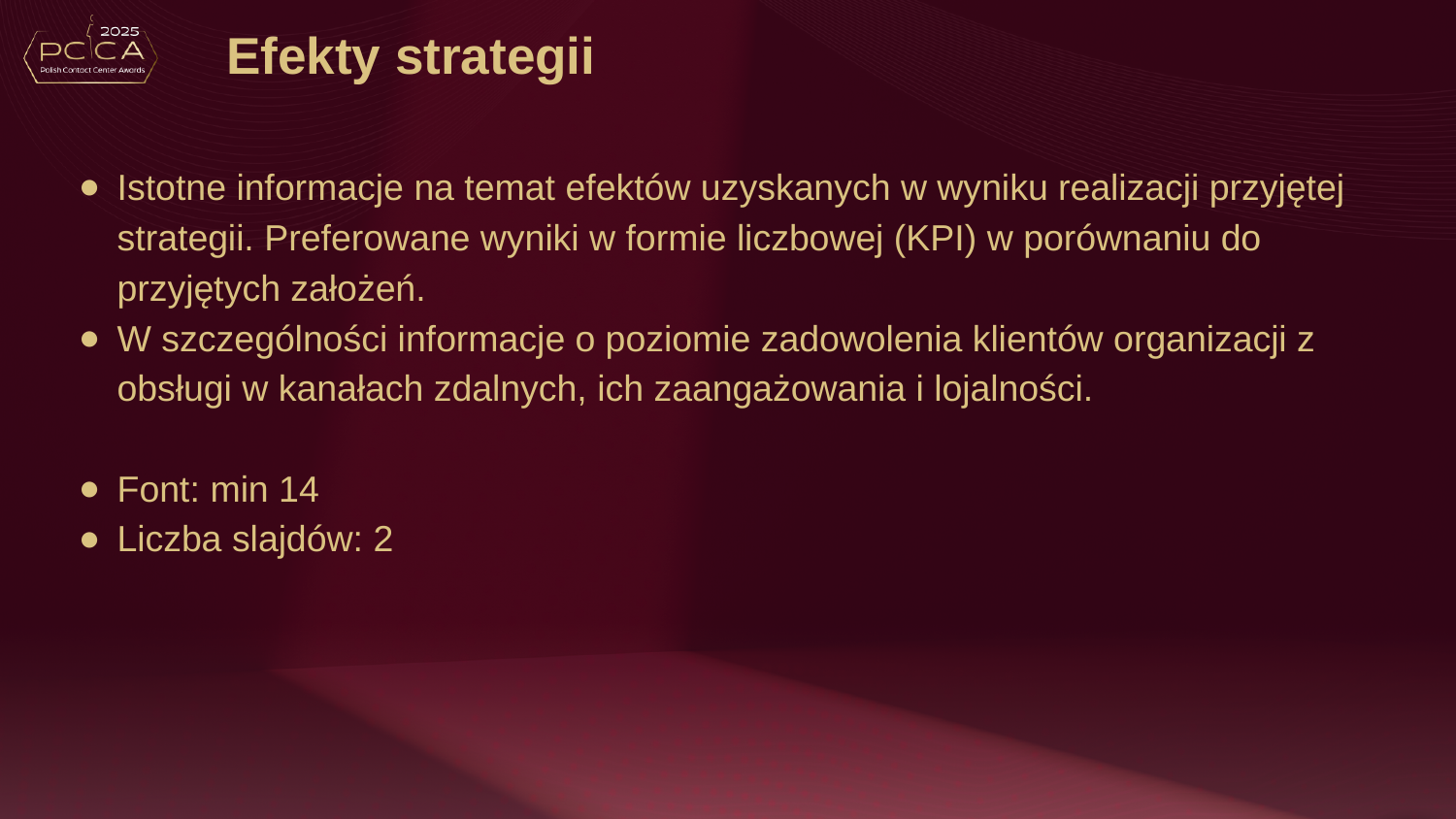

# Efekty strategii
Istotne informacje na temat efektów uzyskanych w wyniku realizacji przyjętej strategii. Preferowane wyniki w formie liczbowej (KPI) w porównaniu do przyjętych założeń.
W szczególności informacje o poziomie zadowolenia klientów organizacji z obsługi w kanałach zdalnych, ich zaangażowania i lojalności.

Font: min 14
Liczba slajdów: 2